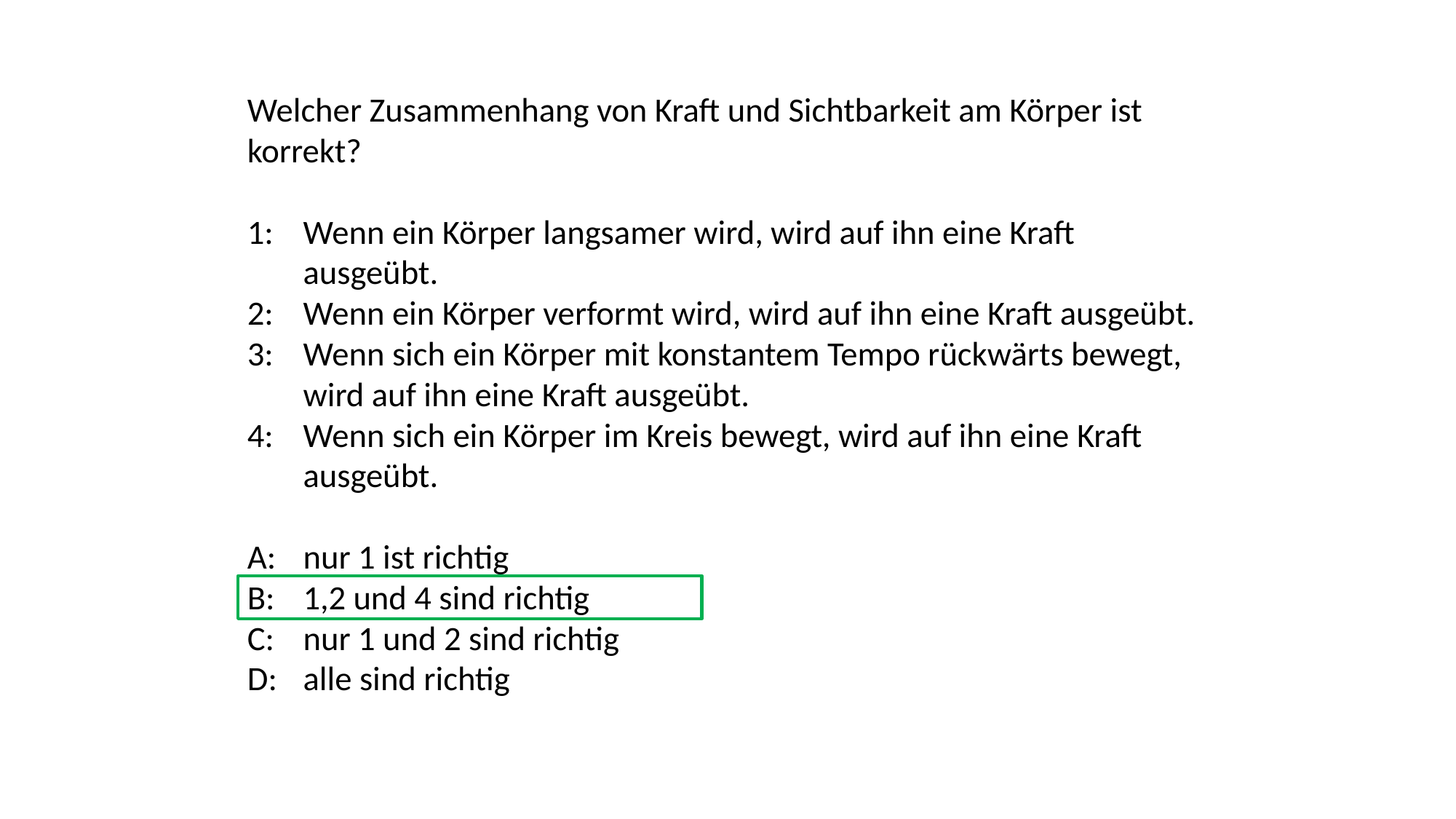

Welcher Zusammenhang von Kraft und Sichtbarkeit am Körper ist korrekt?

1: 	Wenn ein Körper langsamer wird, wird auf ihn eine Kraft ausgeübt.
2: 	Wenn ein Körper verformt wird, wird auf ihn eine Kraft ausgeübt.
3: 	Wenn sich ein Körper mit konstantem Tempo rückwärts bewegt, wird auf ihn eine Kraft ausgeübt.
4: 	Wenn sich ein Körper im Kreis bewegt, wird auf ihn eine Kraft ausgeübt.

A:	nur 1 ist richtig
B:	1,2 und 4 sind richtig
C:	nur 1 und 2 sind richtig
D:	alle sind richtig